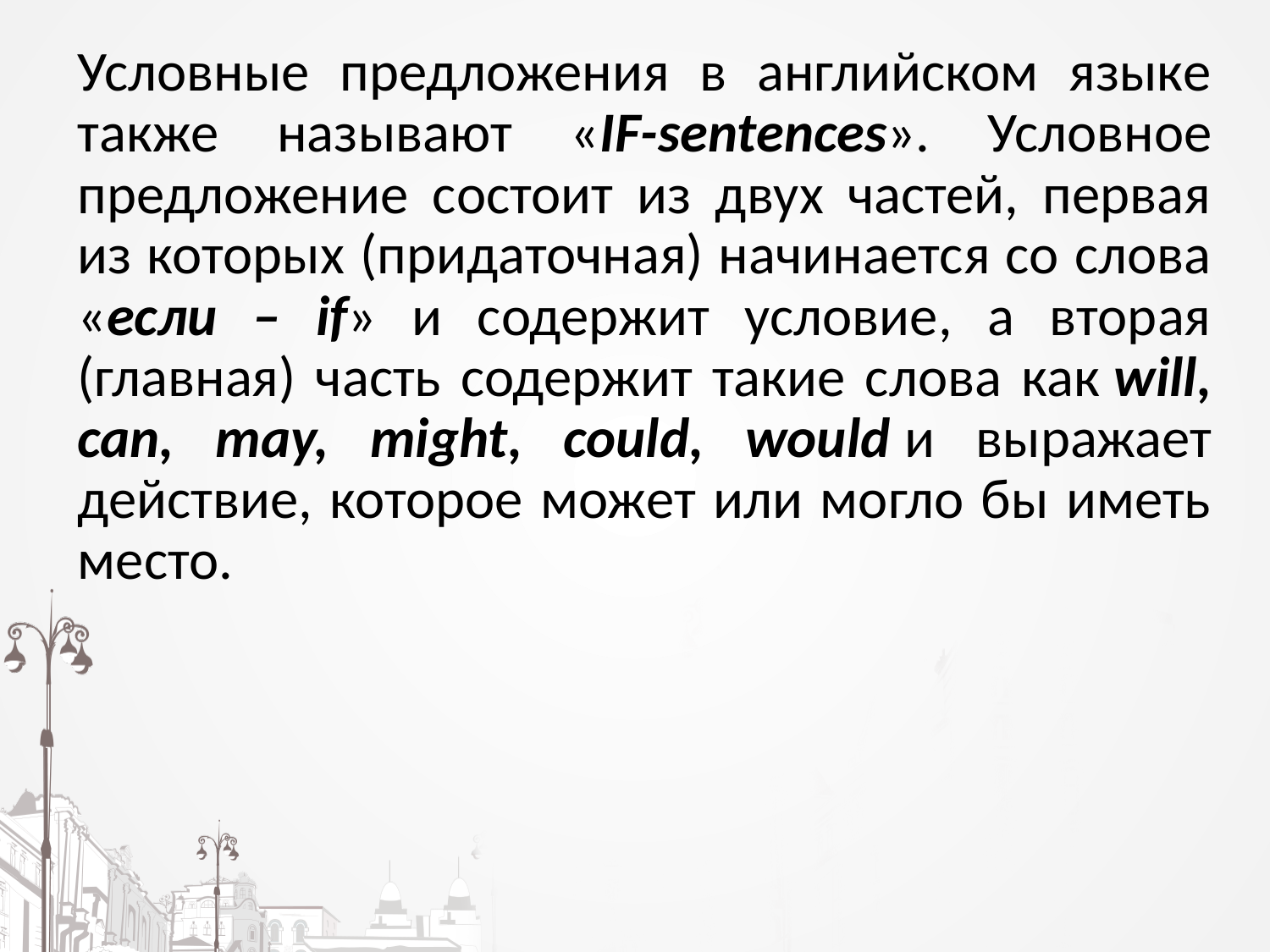

Условные предложения в английском языке также называют «IF-sentences». Условное предложение состоит из двух частей, первая из которых (придаточная) начинается со слова «если – if» и содержит условие, а вторая (главная) часть содержит такие слова как will, can, may, might, could, would и выражает действие, которое может или могло бы иметь место.